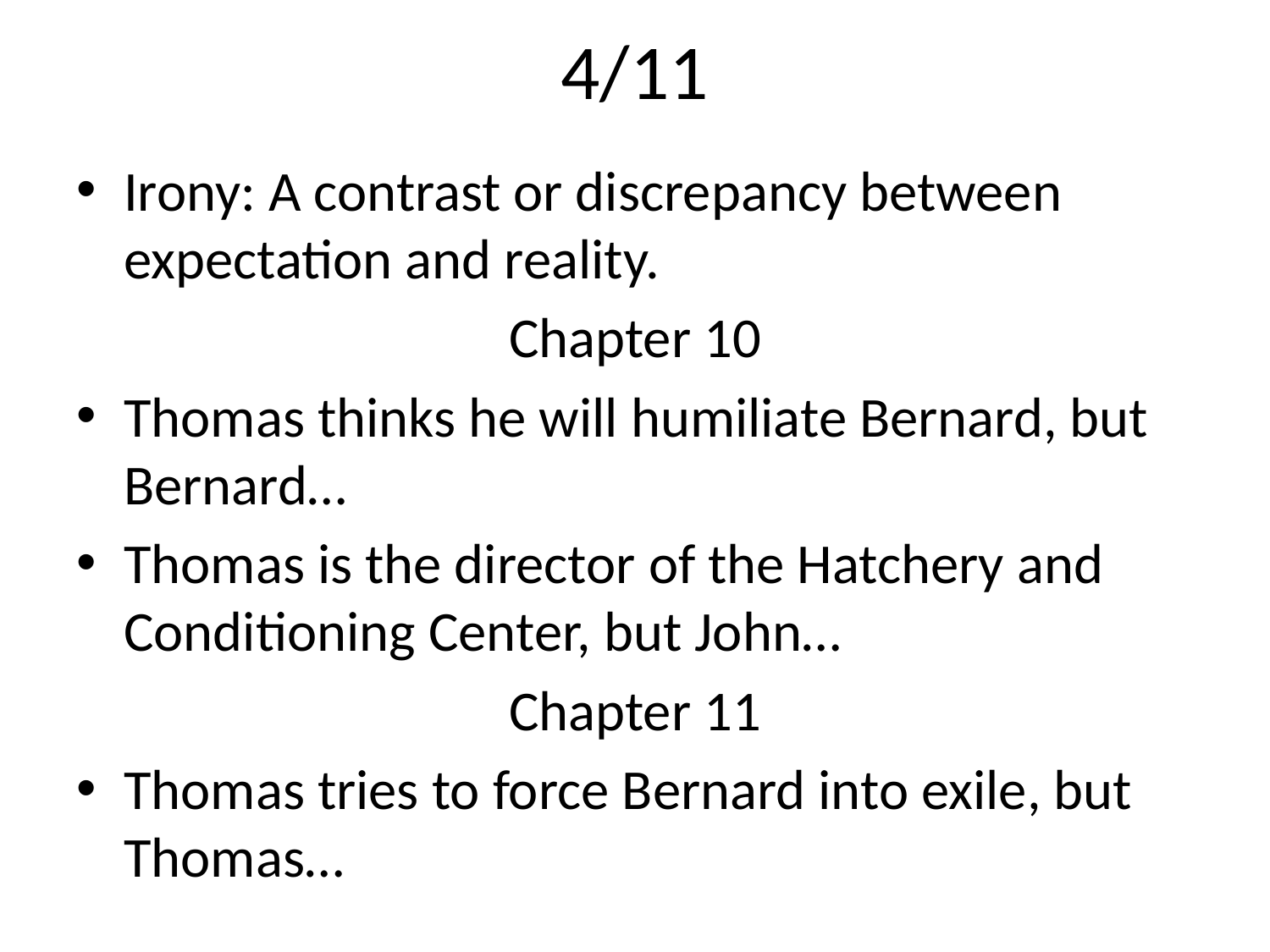

# 4/11
Irony: A contrast or discrepancy between expectation and reality.
Chapter 10
Thomas thinks he will humiliate Bernard, but Bernard…
Thomas is the director of the Hatchery and Conditioning Center, but John…
Chapter 11
Thomas tries to force Bernard into exile, but Thomas…